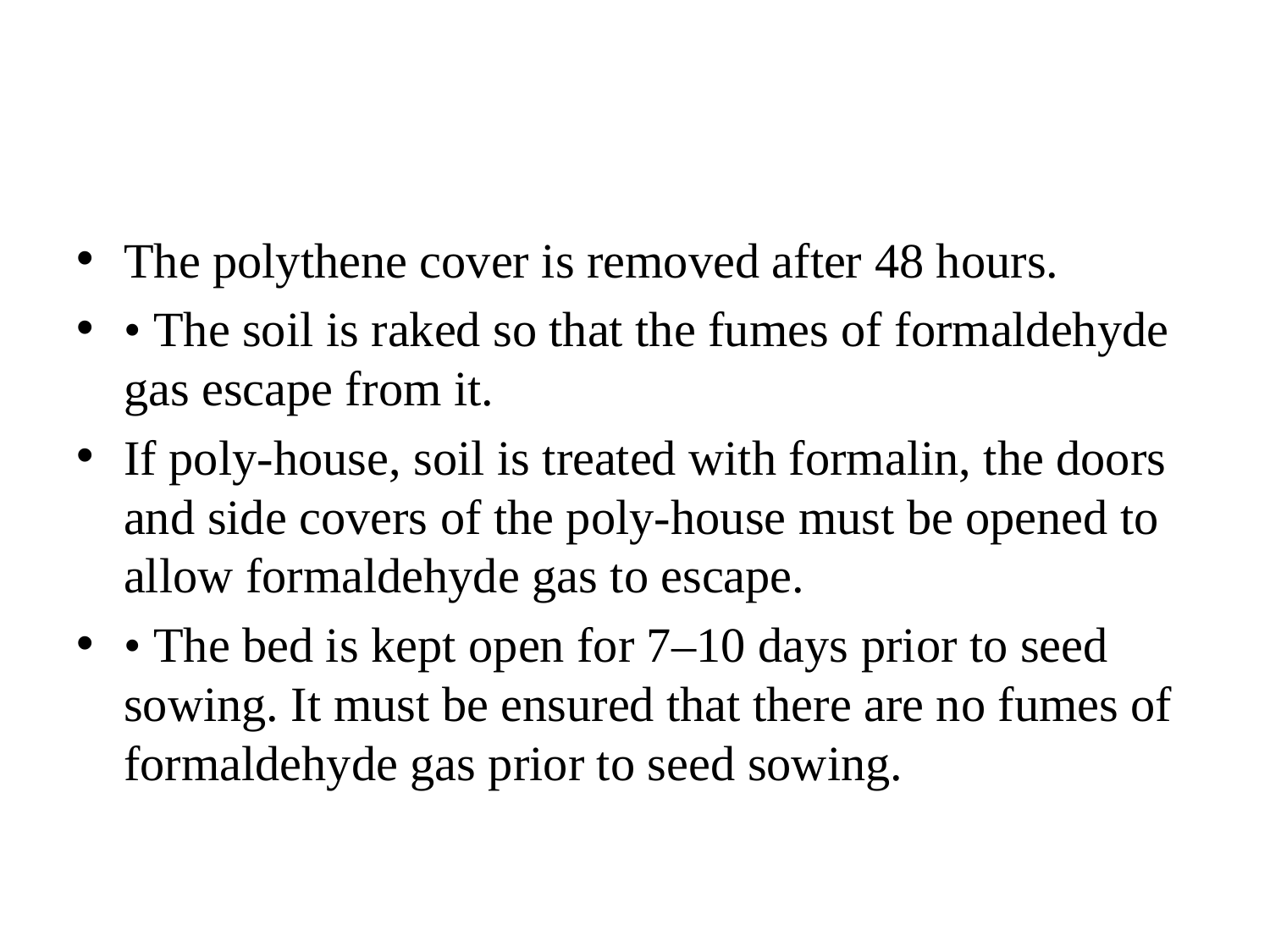

#
The polythene cover is removed after 48 hours.
• The soil is raked so that the fumes of formaldehyde gas escape from it.
If poly-house, soil is treated with formalin, the doors and side covers of the poly-house must be opened to allow formaldehyde gas to escape.
• The bed is kept open for 7–10 days prior to seed sowing. It must be ensured that there are no fumes of formaldehyde gas prior to seed sowing.